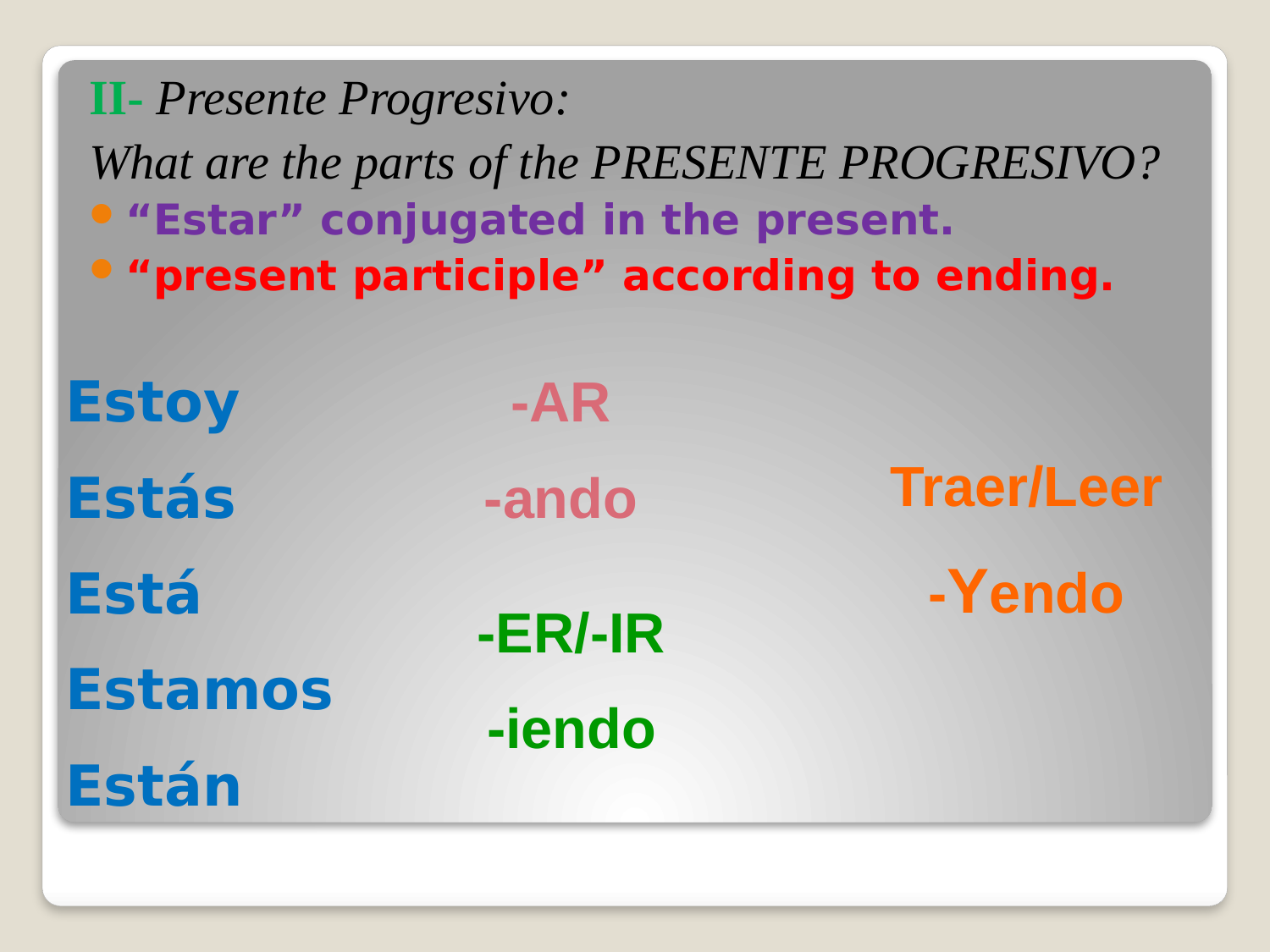

II- Presente Progresivo:
What are the parts of the PRESENTE PROGRESIVO?
“Estar” conjugated in the present.
“present participle” according to ending.

-AR
-ando
Estoy
Estás
Está
Estamos
Están
Traer/Leer
-Yendo
-ER/-IR
-iendo